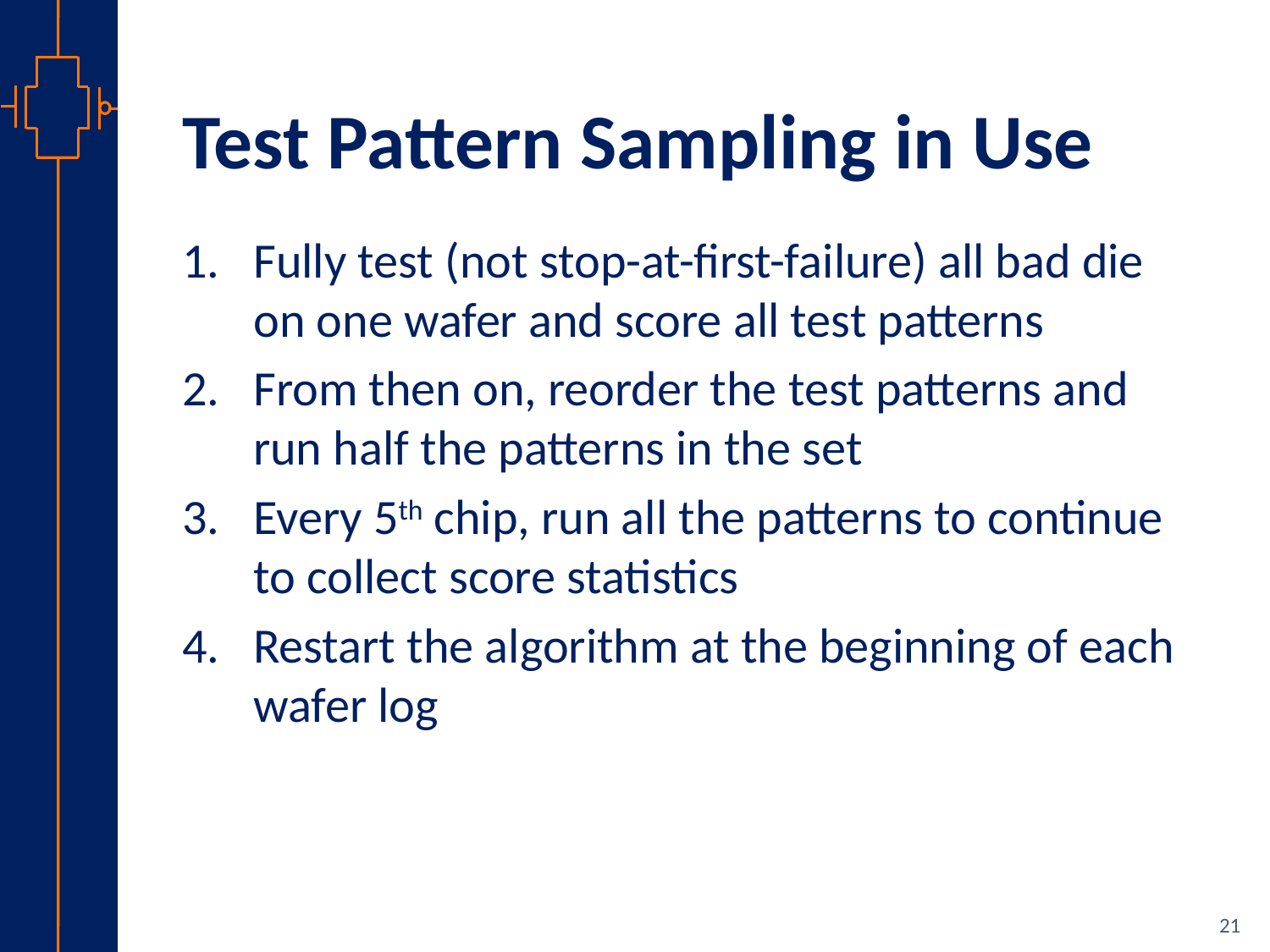

# Test Pattern Sampling in Use
Fully test (not stop-at-first-failure) all bad die on one wafer and score all test patterns
From then on, reorder the test patterns and run half the patterns in the set
Every 5th chip, run all the patterns to continue to collect score statistics
Restart the algorithm at the beginning of each wafer log
21